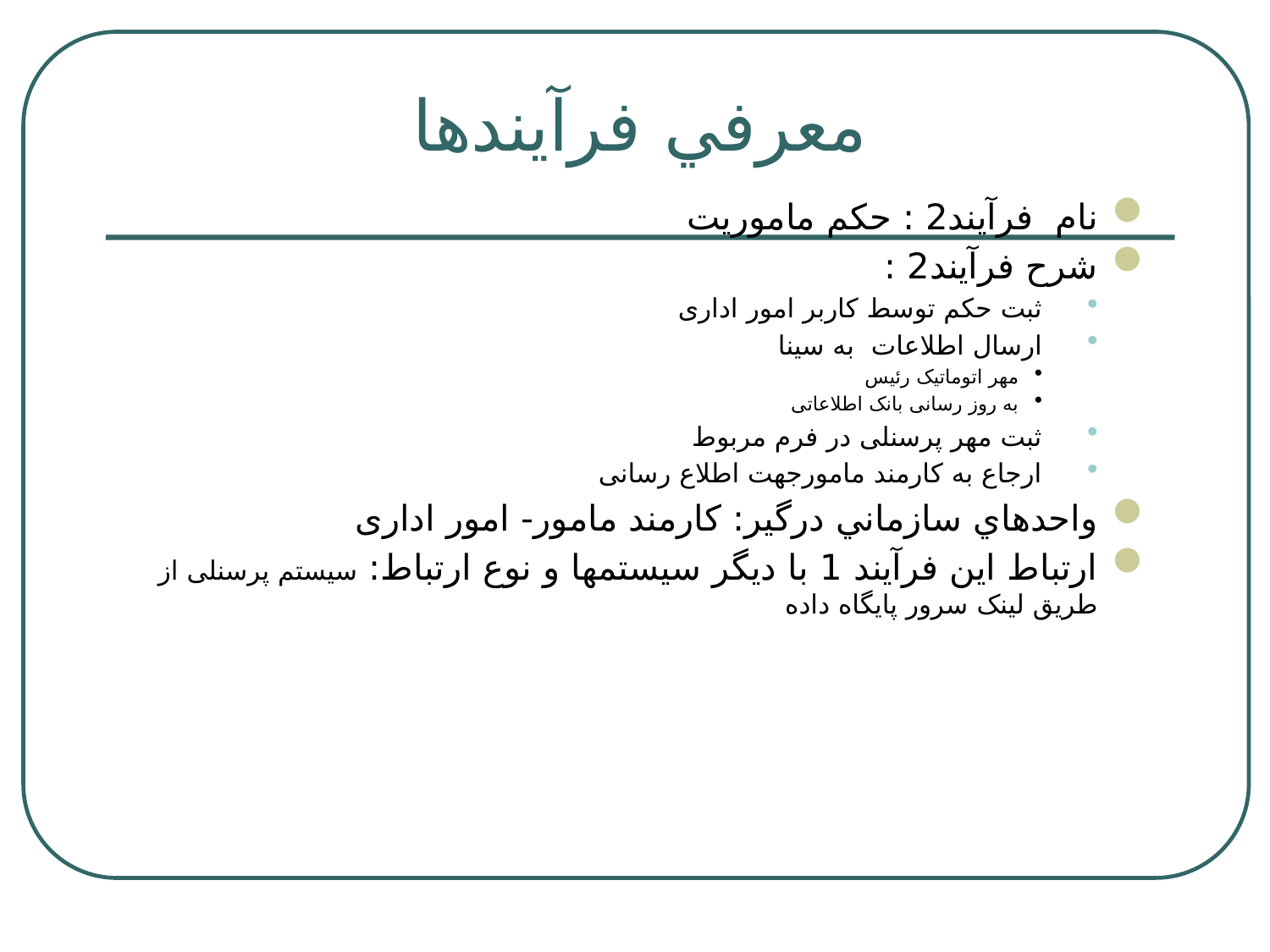

# معرفي فرآيندها
نام  فرآيند2 : حکم ماموریت
شرح فرآيند2 :
ثبت حکم توسط کاربر امور اداری
ارسال اطلاعات  به سینا
مهر اتوماتیک رئیس
به روز رسانی بانک اطلاعاتی
ثبت مهر پرسنلی در فرم مربوط
ارجاع به کارمند مامورجهت اطلاع رسانی
واحدهاي سازماني درگير: کارمند مامور- امور اداری
ارتباط اين فرآيند 1 با ديگر سیستمها و نوع ارتباط: سیستم پرسنلی از طریق لینک سرور پایگاه داده